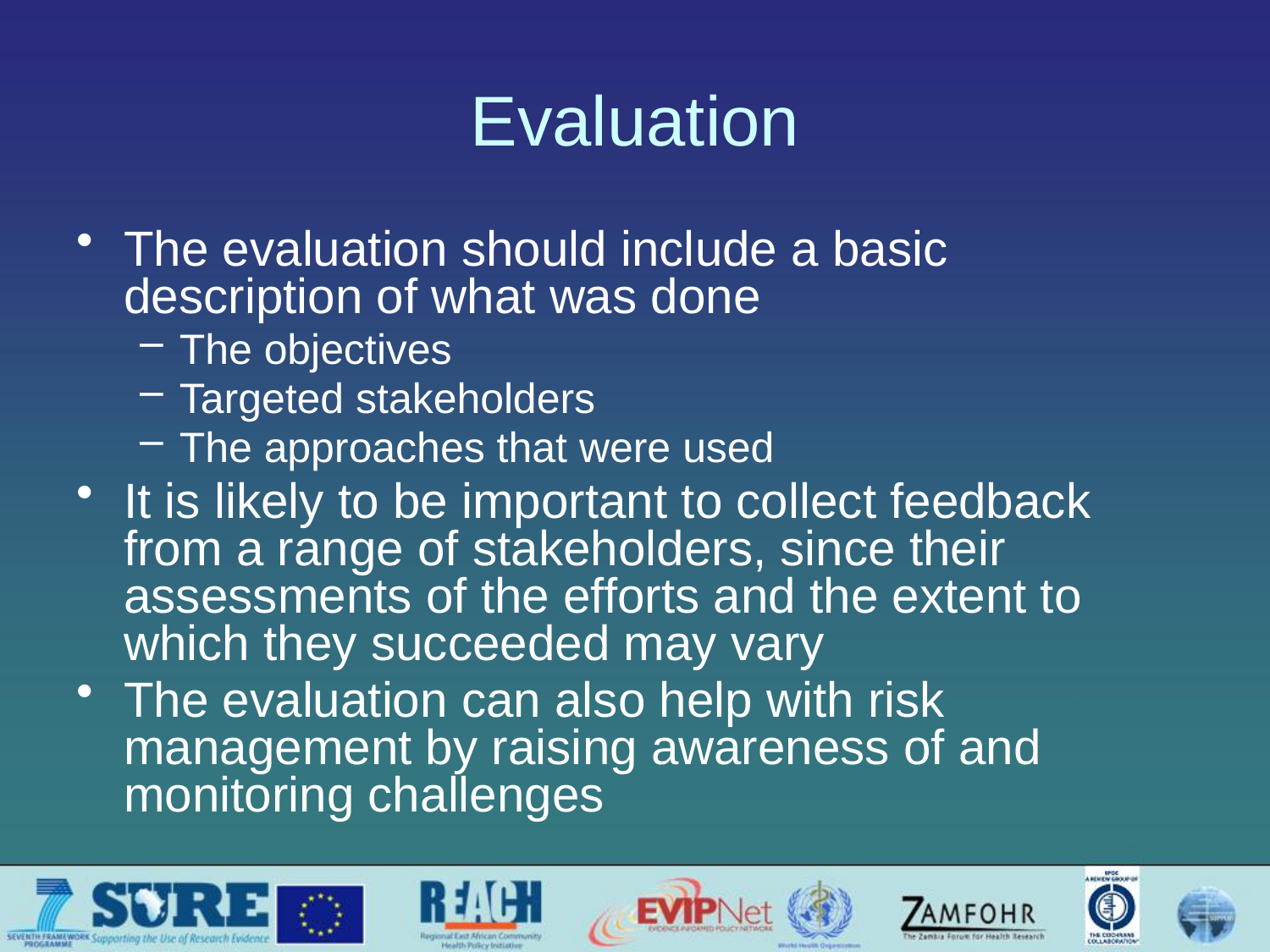

# Evaluation
The evaluation should include a basic description of what was done
The objectives
Targeted stakeholders
The approaches that were used
It is likely to be important to collect feedback from a range of stakeholders, since their assessments of the efforts and the extent to which they succeeded may vary
The evaluation can also help with risk management by raising awareness of and monitoring challenges